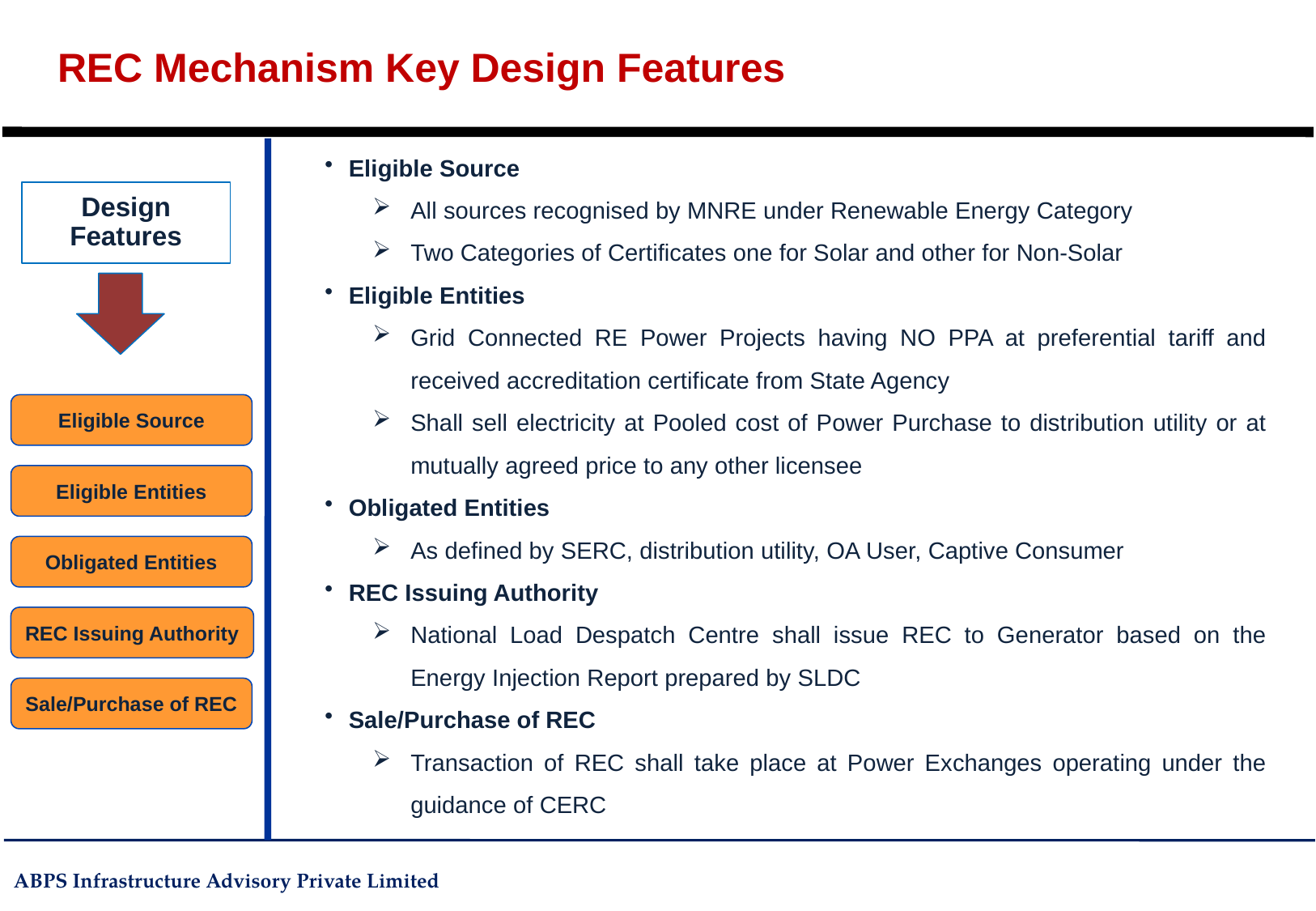

REC Mechanism Key Design Features
Eligible Source
All sources recognised by MNRE under Renewable Energy Category
Two Categories of Certificates one for Solar and other for Non-Solar
Eligible Entities
Grid Connected RE Power Projects having NO PPA at preferential tariff and received accreditation certificate from State Agency
Shall sell electricity at Pooled cost of Power Purchase to distribution utility or at mutually agreed price to any other licensee
Obligated Entities
As defined by SERC, distribution utility, OA User, Captive Consumer
REC Issuing Authority
National Load Despatch Centre shall issue REC to Generator based on the Energy Injection Report prepared by SLDC
Sale/Purchase of REC
Transaction of REC shall take place at Power Exchanges operating under the guidance of CERC

Design Features

Eligible Source
Eligible Entities
Obligated Entities
REC Issuing Authority
Sale/Purchase of REC